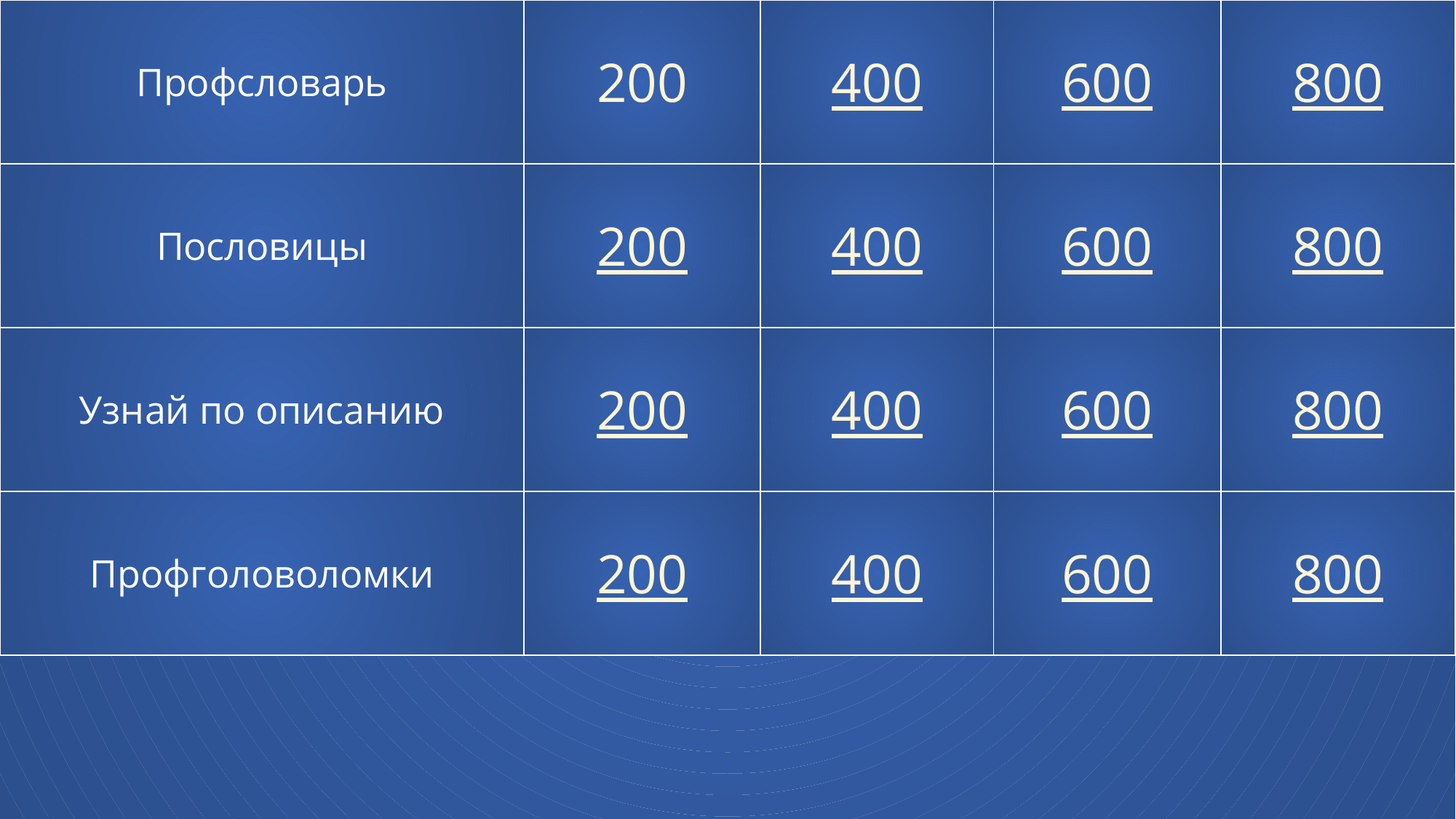

| Профсловарь | 200 | 400 | 600 | 800 |
| --- | --- | --- | --- | --- |
| Пословицы | 200 | 400 | 600 | 800 |
| Узнай по описанию | 200 | 400 | 600 | 800 |
| Профголоволомки | 200 | 400 | 600 | 800 |